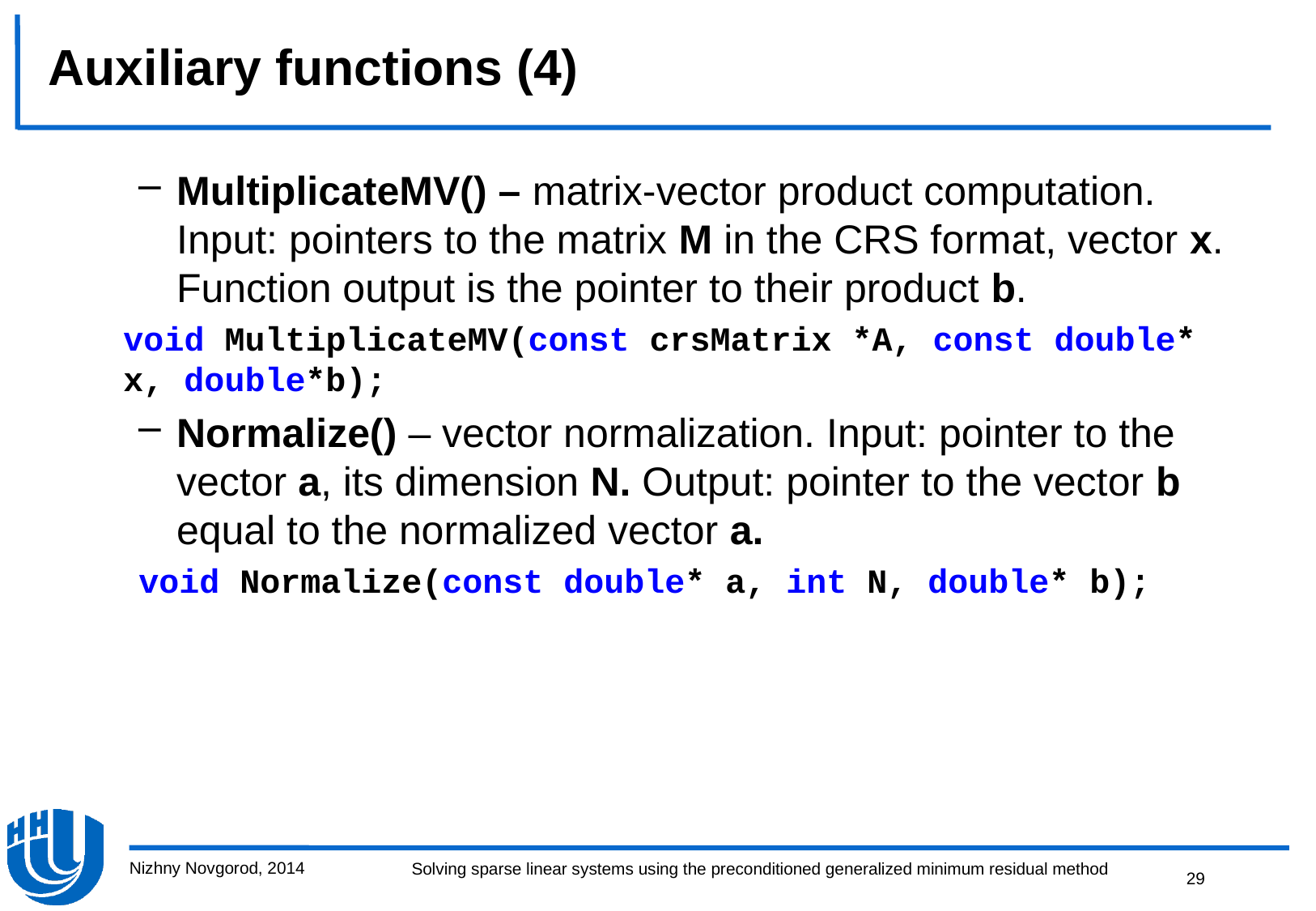

# Auxiliary functions (4)
MultiplicateMV() – matrix-vector product computation. Input: pointers to the matrix М in the CRS format, vector x. Function output is the pointer to their product b.
	void MultiplicateMV(const crsMatrix *A, const double* x, double*b);
Normalize() – vector normalization. Input: pointer to the vector a, its dimension N. Output: pointer to the vector b equal to the normalized vector a.
void Normalize(const double* a, int N, double* b);

Nizhny Novgorod, 2014
29
Solving sparse linear systems using the preconditioned generalized minimum residual method